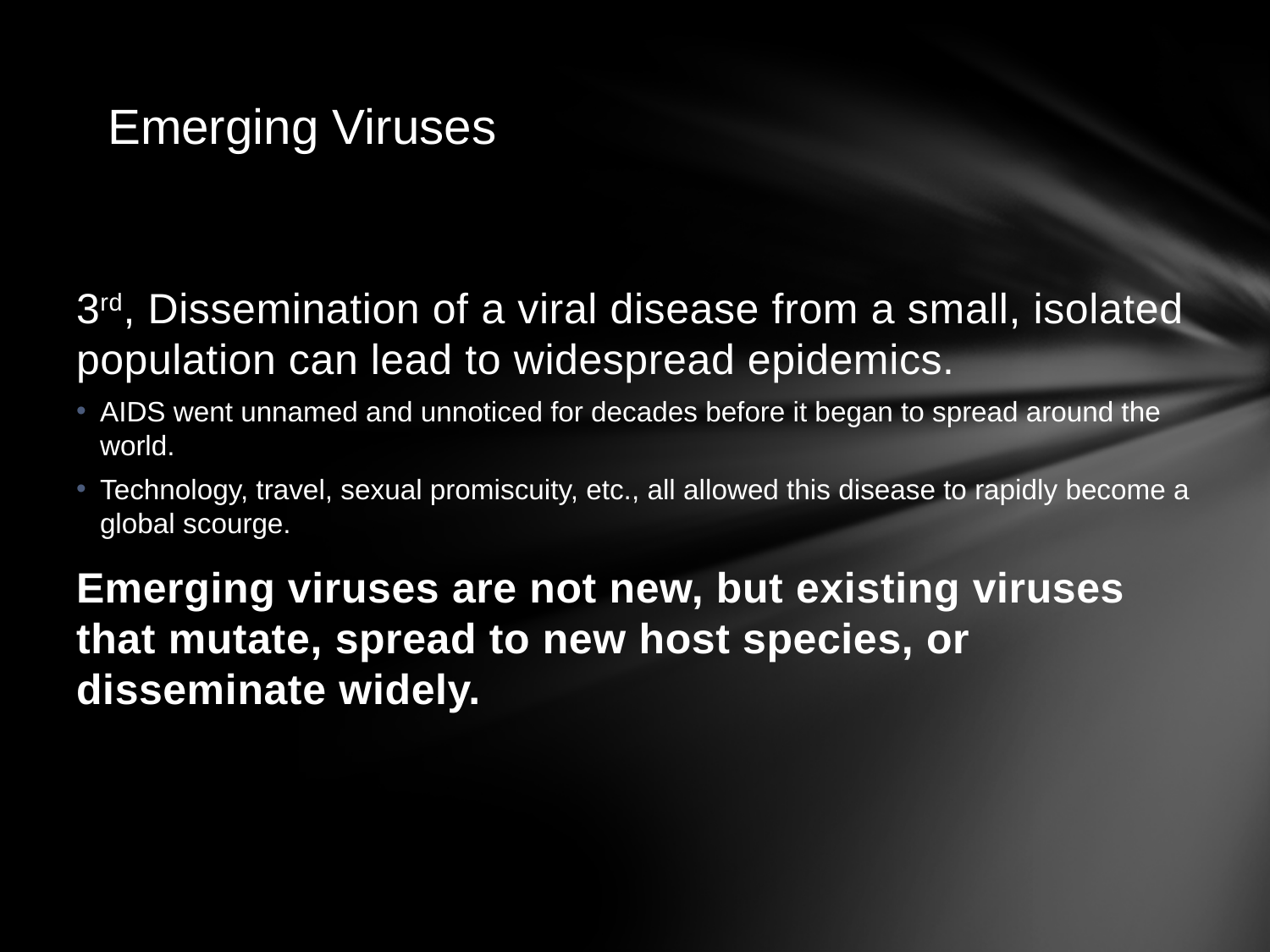

Emerging Viruses
3rd, Dissemination of a viral disease from a small, isolated population can lead to widespread epidemics.
AIDS went unnamed and unnoticed for decades before it began to spread around the world.
Technology, travel, sexual promiscuity, etc., all allowed this disease to rapidly become a global scourge.
Emerging viruses are not new, but existing viruses that mutate, spread to new host species, or disseminate widely.